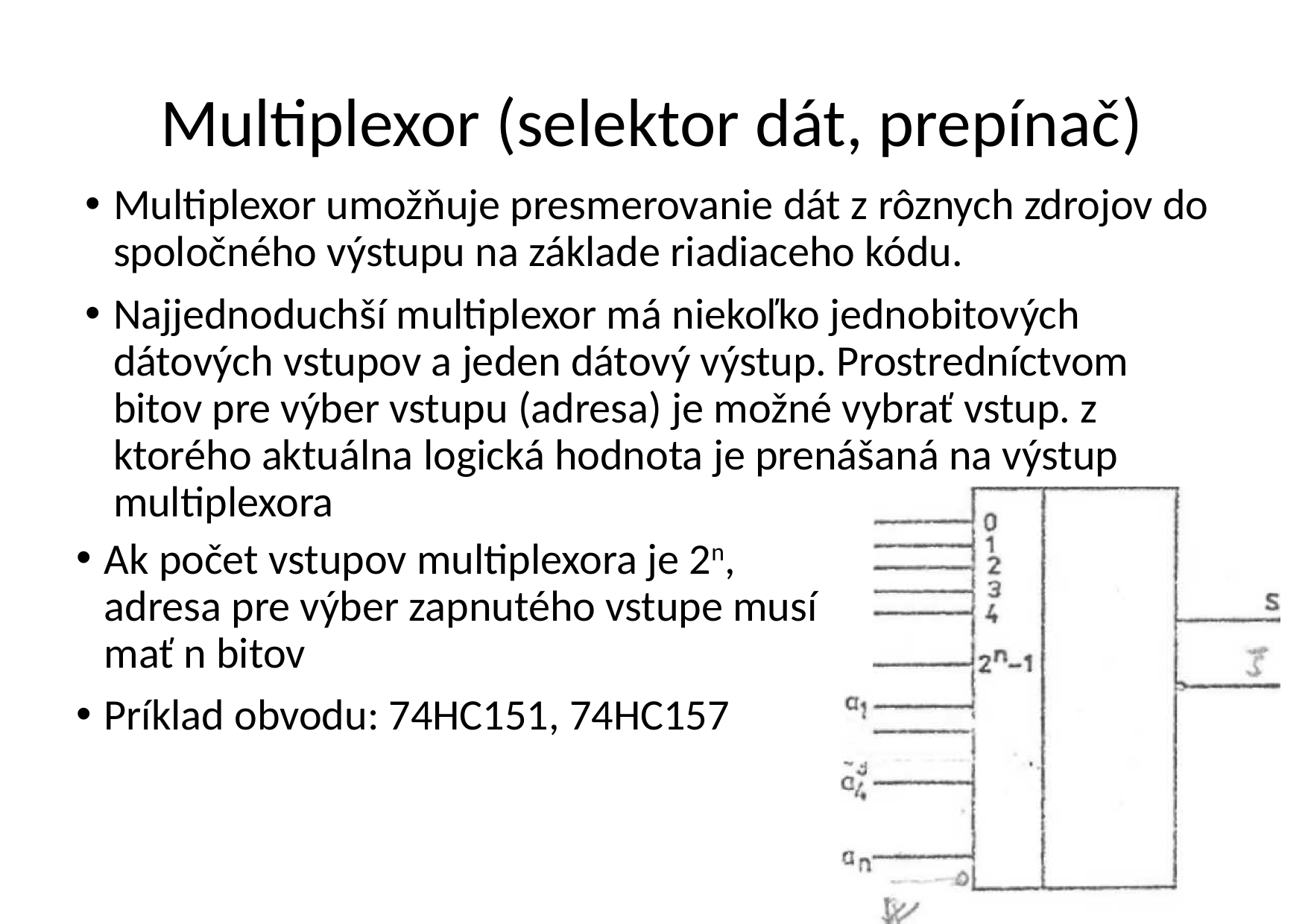

# Multiplexor (selektor dát, prepínač)
Multiplexor umožňuje presmerovanie dát z rôznych zdrojov do spoločného výstupu na základe riadiaceho kódu.
Najjednoduchší multiplexor má niekoľko jednobitových dátových vstupov a jeden dátový výstup. Prostredníctvom bitov pre výber vstupu (adresa) je možné vybrať vstup. z ktorého aktuálna logická hodnota je prenášaná na výstup multiplexora

Ak počet vstupov multiplexora je 2n, adresa pre výber zapnutého vstupe musí mať n bitov
Príklad obvodu: 74HC151, 74HC157